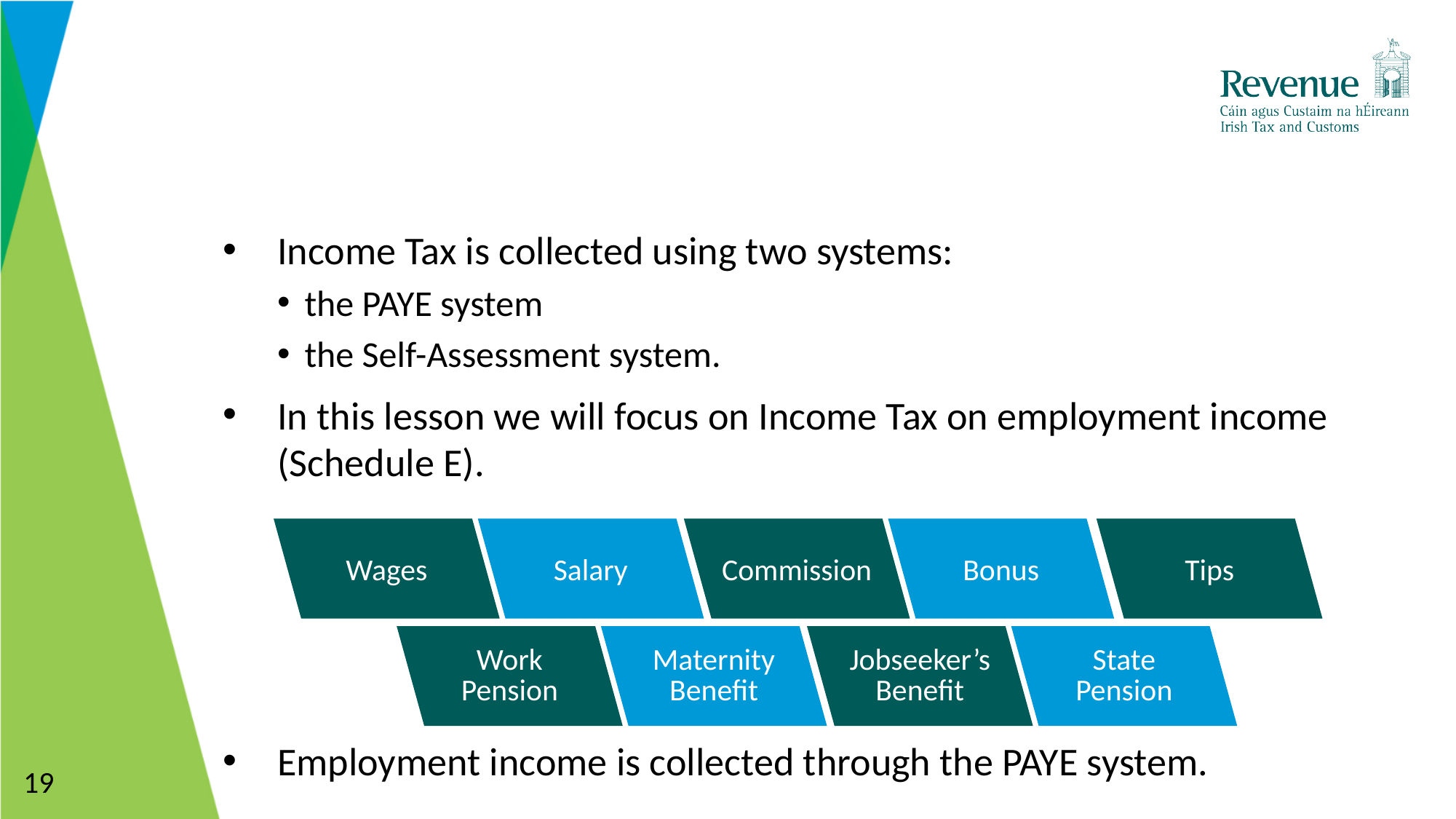

# Income Tax Collection Methods
Income Tax is collected using two systems:
the PAYE system
the Self-Assessment system.
In this lesson we will focus on Income Tax on employment income (Schedule E).
Employment income is collected through the PAYE system.

Wages
Salary
Commission
Bonus
Tips
Work Pension
Maternity Benefit
Jobseeker’s Benefit
State Pension
19